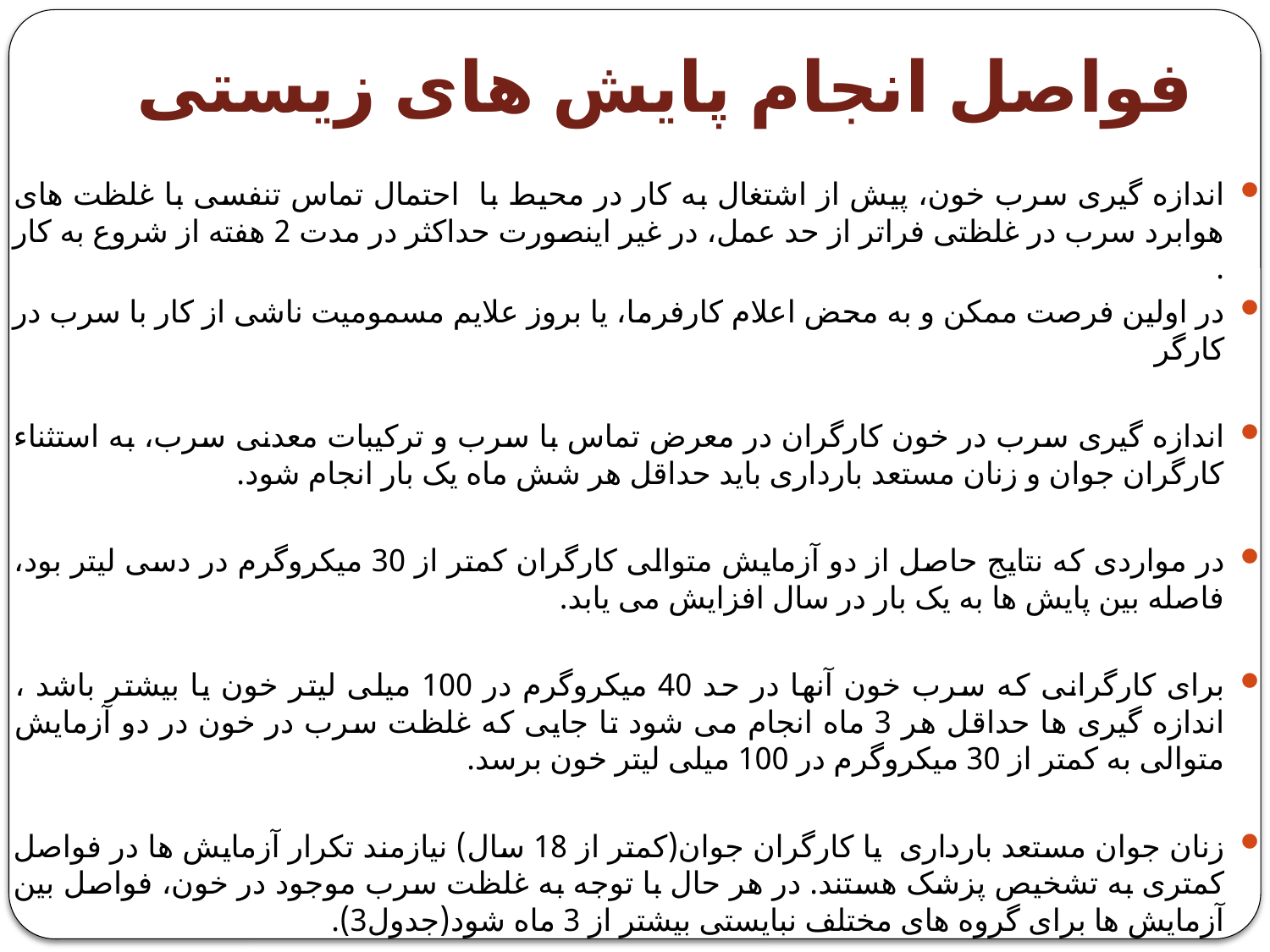

# فواصل انجام پایش های زیستی
اندازه گیری سرب خون، پیش از اشتغال به کار در محیط با  احتمال تماس تنفسی با غلظت های هوابرد سرب در غلظتی فراتر از حد عمل، در غیر اینصورت حداکثر در مدت 2 هفته از شروع به کار .
در اولین فرصت ممکن و به محض اعلام کارفرما، یا بروز علایم مسمومیت ناشی از کار با سرب در کارگر

اندازه گیری سرب در خون کارگران در معرض تماس با سرب و ترکیبات معدنی سرب، به استثناء کارگران جوان و زنان مستعد بارداری باید حداقل هر شش ماه یک بار انجام شود.

در مواردی که نتایج حاصل از دو آزمایش متوالی کارگران کمتر از 30 میکروگرم در دسی لیتر بود، فاصله بین پایش ها به یک بار در سال افزایش می یابد.

برای کارگرانی که سرب خون آنها در حد 40 میکروگرم در 100 میلی لیتر خون یا بیشتر باشد ، اندازه گیری ها حداقل هر 3 ماه انجام می شود تا جایی که غلظت سرب در خون در دو آزمایش متوالی به کمتر از 30 میکروگرم در 100 میلی لیتر خون برسد.

زنان جوان مستعد بارداری  یا کارگران جوان(کمتر از 18 سال) نیازمند تکرار آزمایش ها در فواصل کمتری به تشخیص پزشک هستند. در هر حال با توجه به غلظت سرب موجود در خون، فواصل بین آزمایش ها برای گروه های مختلف نبایستی بیشتر از 3 ماه شود(جدول3).